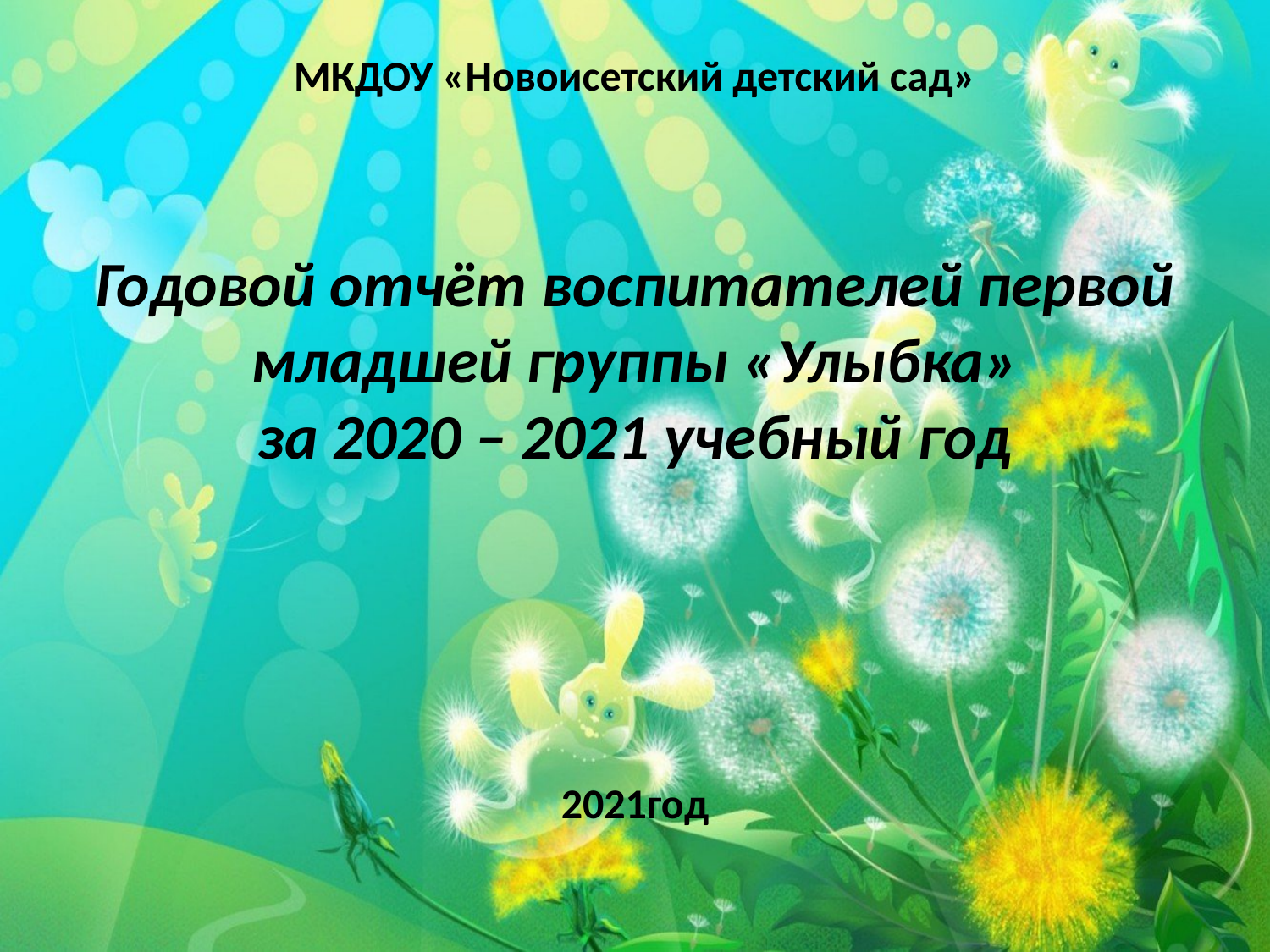

МКДОУ «Новоисетский детский сад»

Годовой отчёт воспитателей первой младшей группы «Улыбка»
за 2020 – 2021 учебный год

2021год